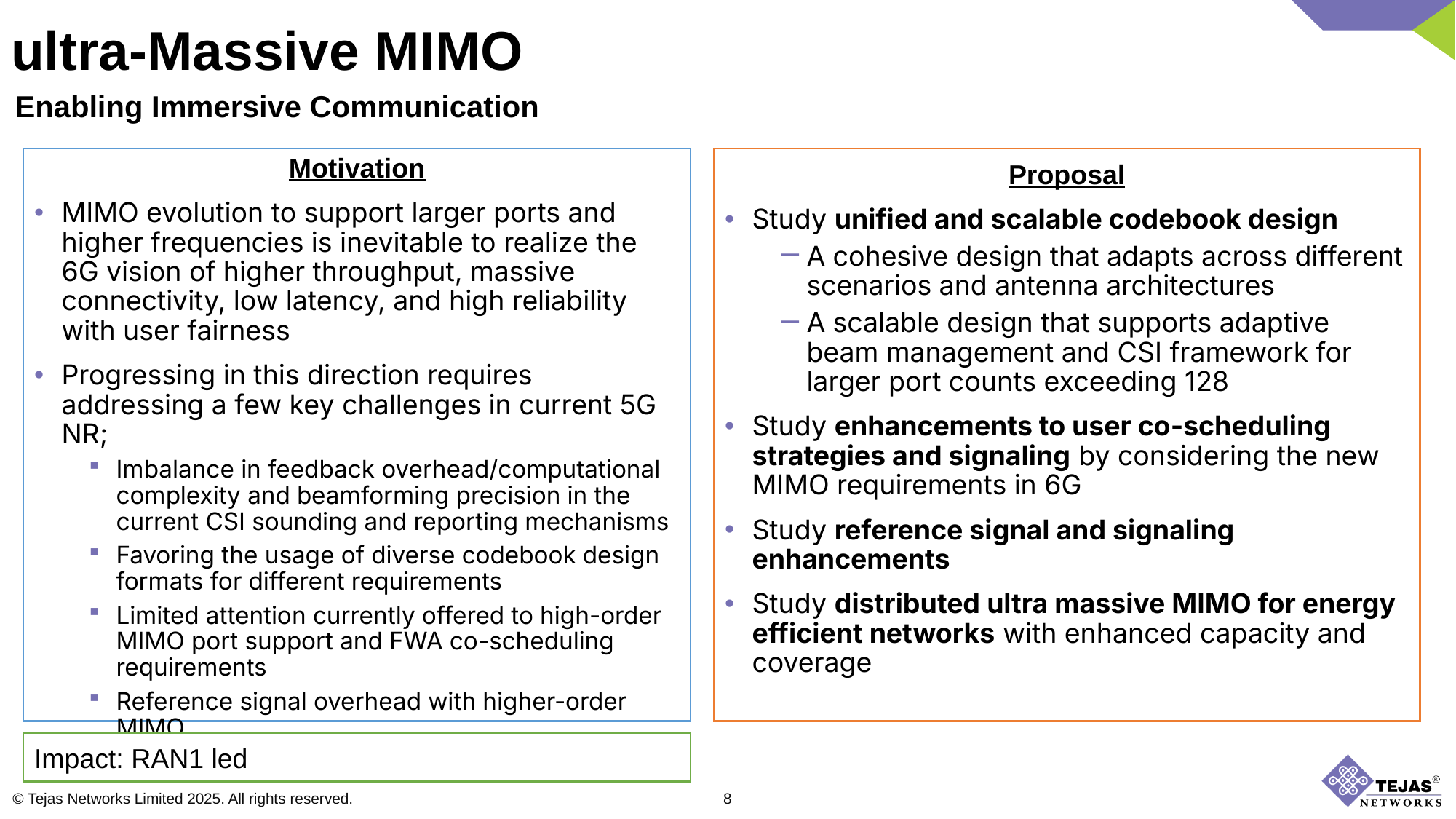

ultra-Massive MIMO
Enabling Immersive Communication
Motivation
MIMO evolution to support larger ports and higher frequencies is inevitable to realize the 6G vision of higher throughput, massive connectivity, low latency, and high reliability with user fairness
Progressing in this direction requires addressing a few key challenges in current 5G NR;
Imbalance in feedback overhead/computational complexity and beamforming precision in the current CSI sounding and reporting mechanisms
Favoring the usage of diverse codebook design formats for different requirements
Limited attention currently offered to high-order MIMO port support and FWA co-scheduling requirements
Reference signal overhead with higher-order MIMO

Proposal
Study unified and scalable codebook design
A cohesive design that adapts across different scenarios and antenna architectures
A scalable design that supports adaptive beam management and CSI framework for larger port counts exceeding 128
Study enhancements to user co-scheduling strategies and signaling by considering the new MIMO requirements in 6G
Study reference signal and signaling enhancements
Study distributed ultra massive MIMO for energy efficient networks with enhanced capacity and coverage

Impact: RAN1 led